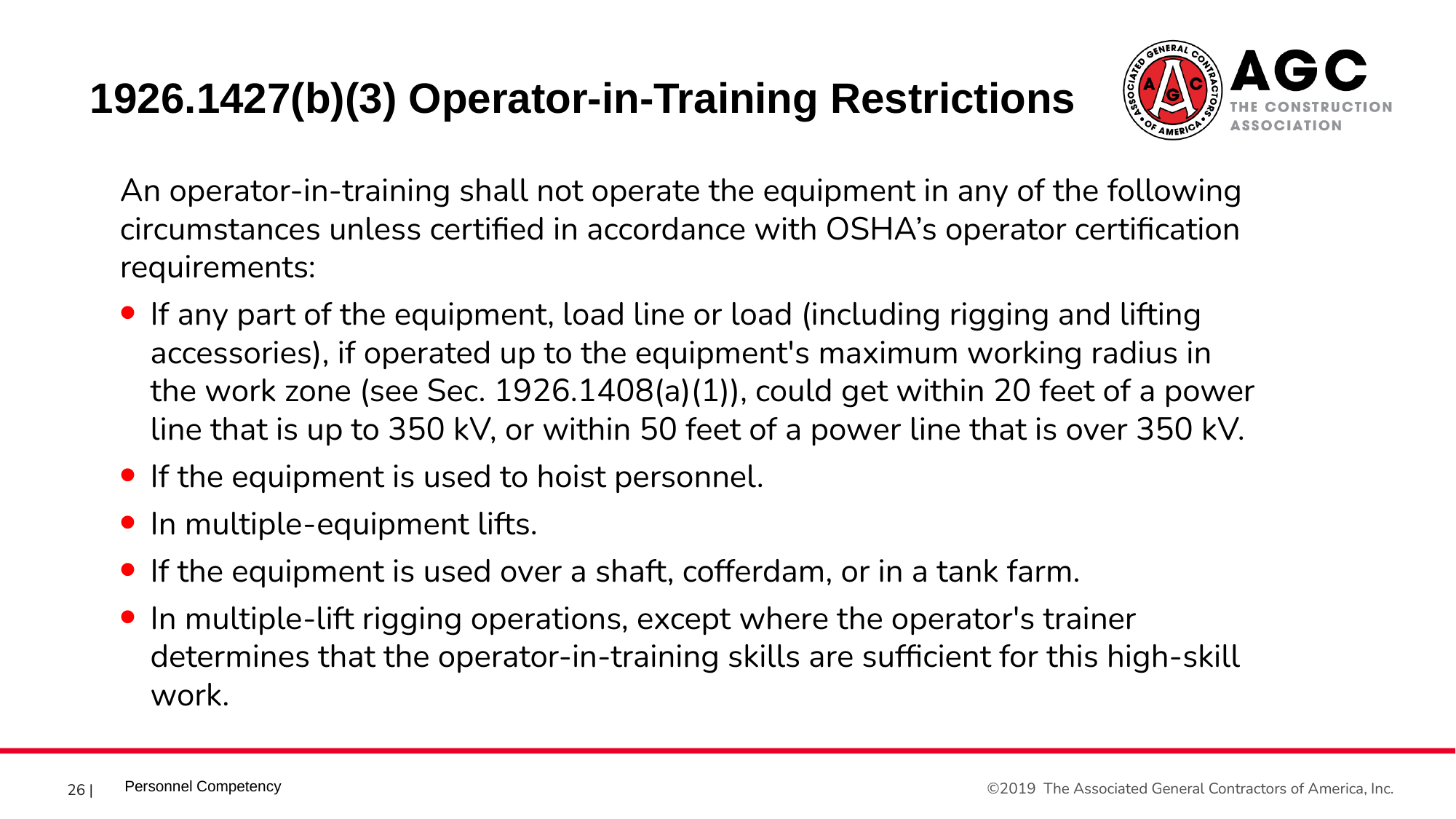

1926.1427(b)(3) Operator-in-Training Restrictions
An operator-in-training shall not operate the equipment in any of the following circumstances unless certified in accordance with OSHA’s operator certification requirements:
If any part of the equipment, load line or load (including rigging and lifting accessories), if operated up to the equipment's maximum working radius in the work zone (see Sec. 1926.1408(a)(1)), could get within 20 feet of a power line that is up to 350 kV, or within 50 feet of a power line that is over 350 kV.
If the equipment is used to hoist personnel.
In multiple-equipment lifts.
If the equipment is used over a shaft, cofferdam, or in a tank farm.
In multiple-lift rigging operations, except where the operator's trainer determines that the operator-in-training skills are sufficient for this high-skill work.
Personnel Competency